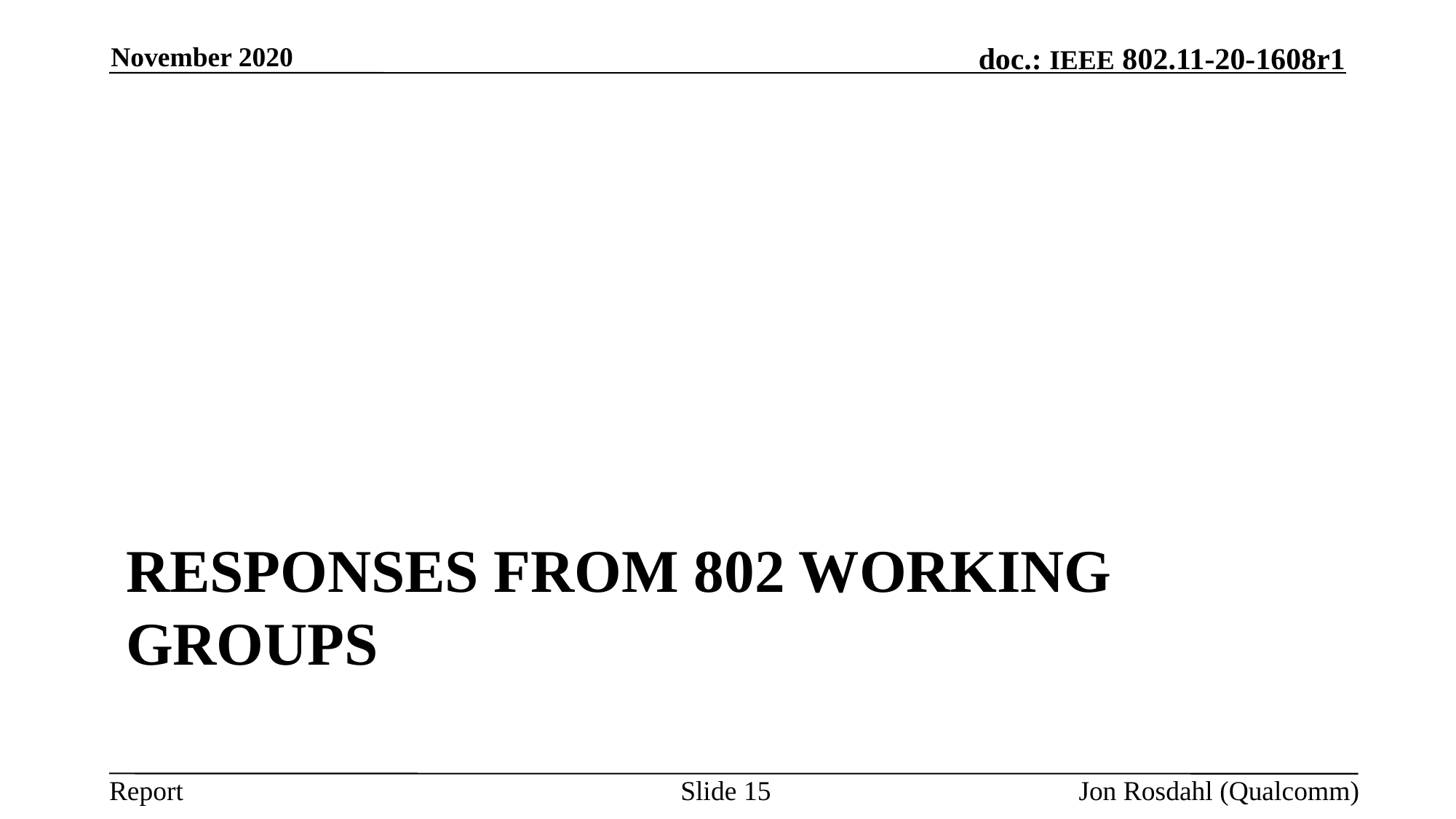

November 2020

# Responses from 802 Working Groups
Slide 15
Jon Rosdahl (Qualcomm)